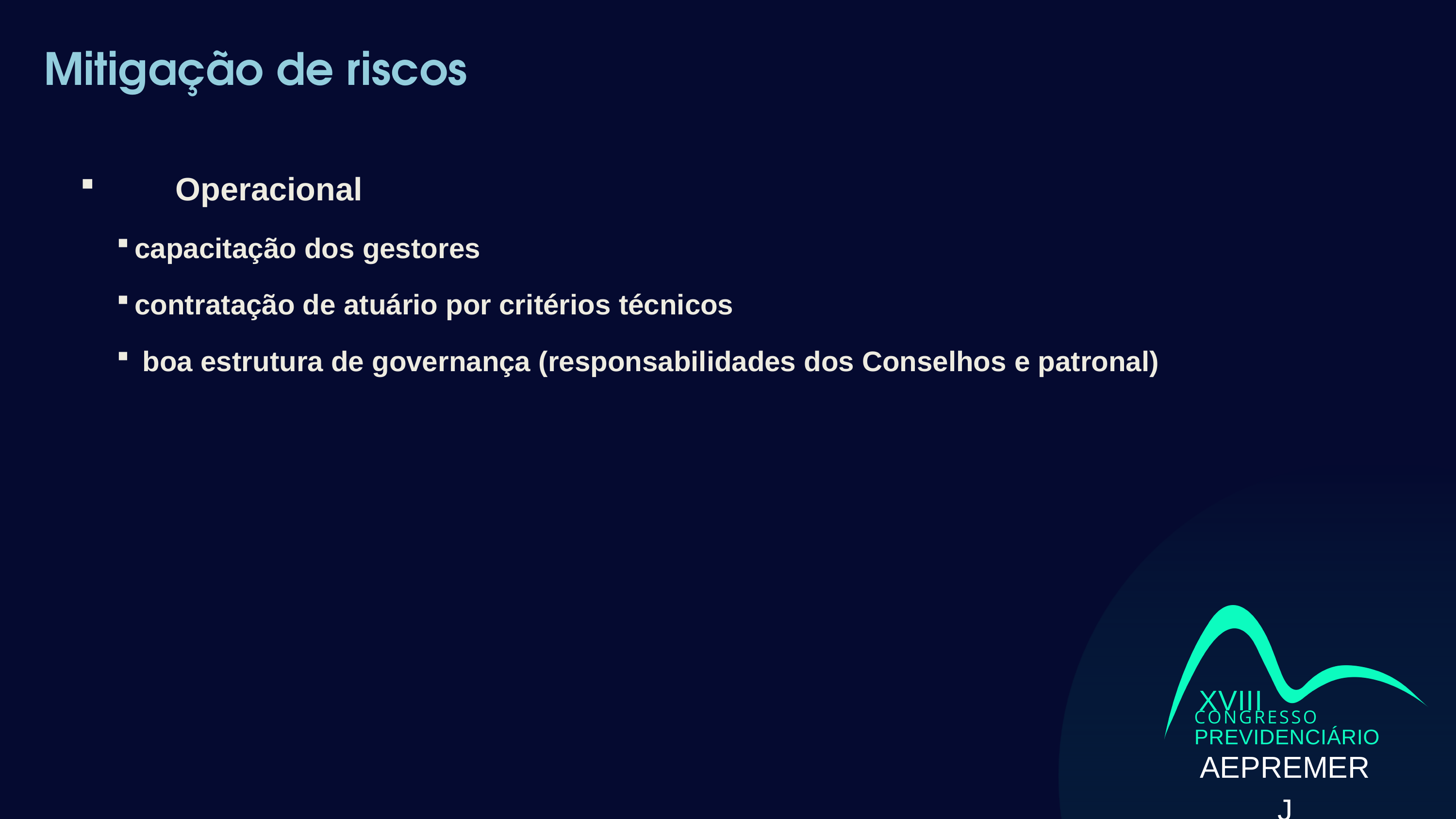

# Mitigação de riscos
	Operacional
capacitação dos gestores
contratação de atuário por critérios técnicos
 boa estrutura de governança (responsabilidades dos Conselhos e patronal)

XVIII
CONGRESSO
PREVIDENCIÁRIO
AEPREMERJ